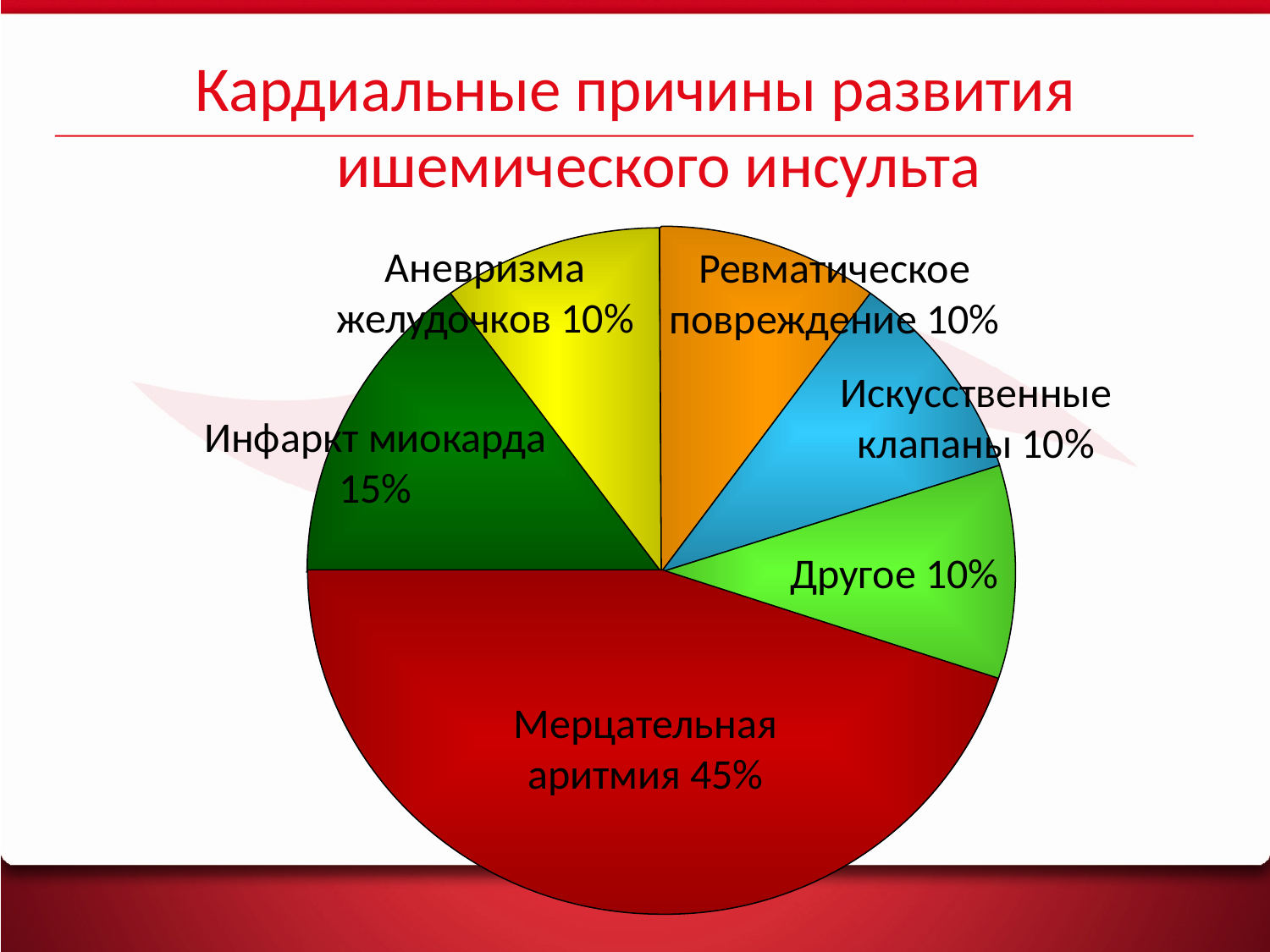

Кардиальные причины развития ишемического инсульта

Аневризма желудочков 10%
Ревматическое повреждение 10%
Искусственные клапаны 10%
Инфаркт миокарда 15%
Другое 10%
Мерцательная аритмия 45%